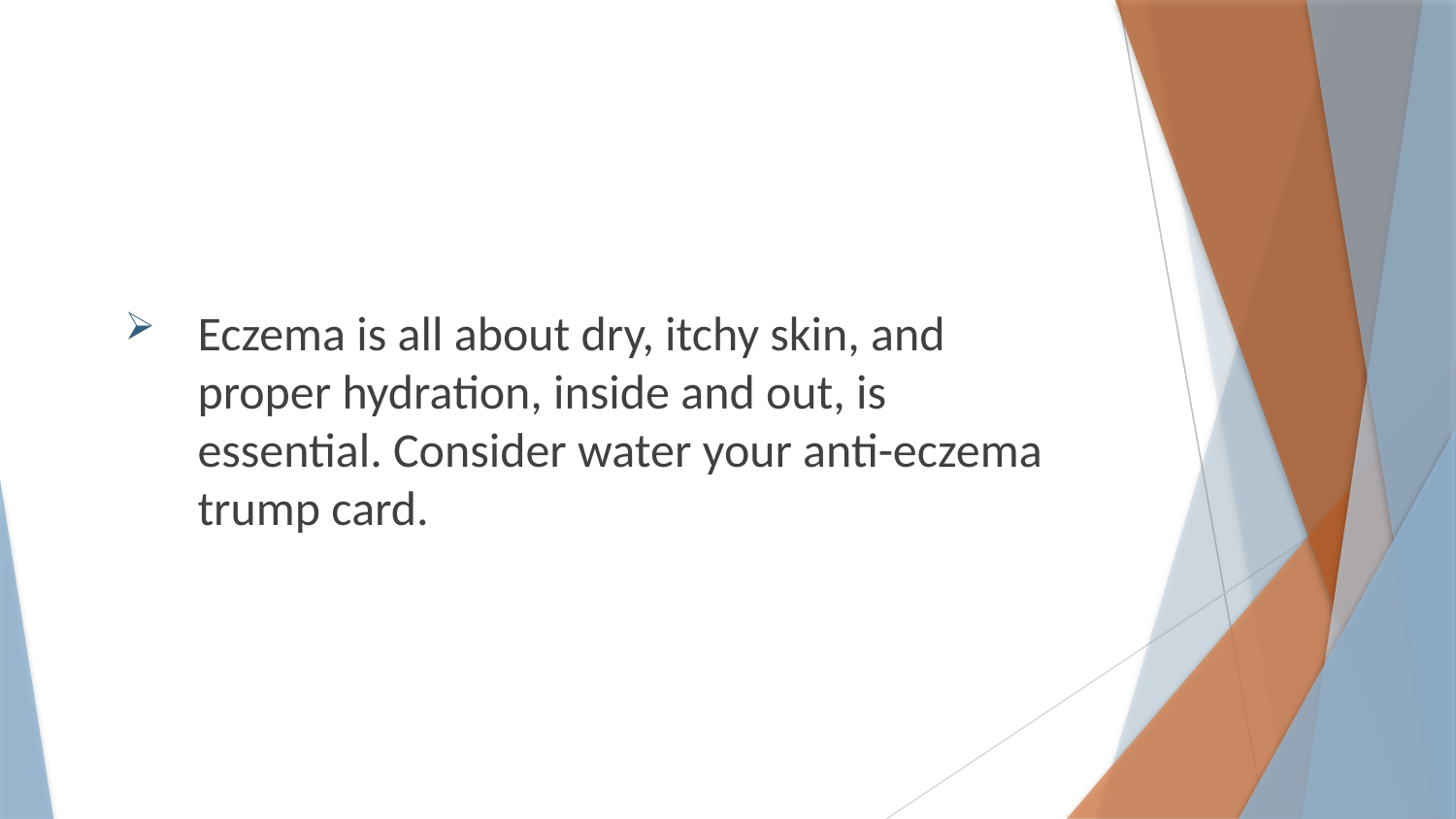

Eczema is all about dry, itchy skin, and proper hydration, inside and out, is essential. Consider water your anti-eczema trump card.